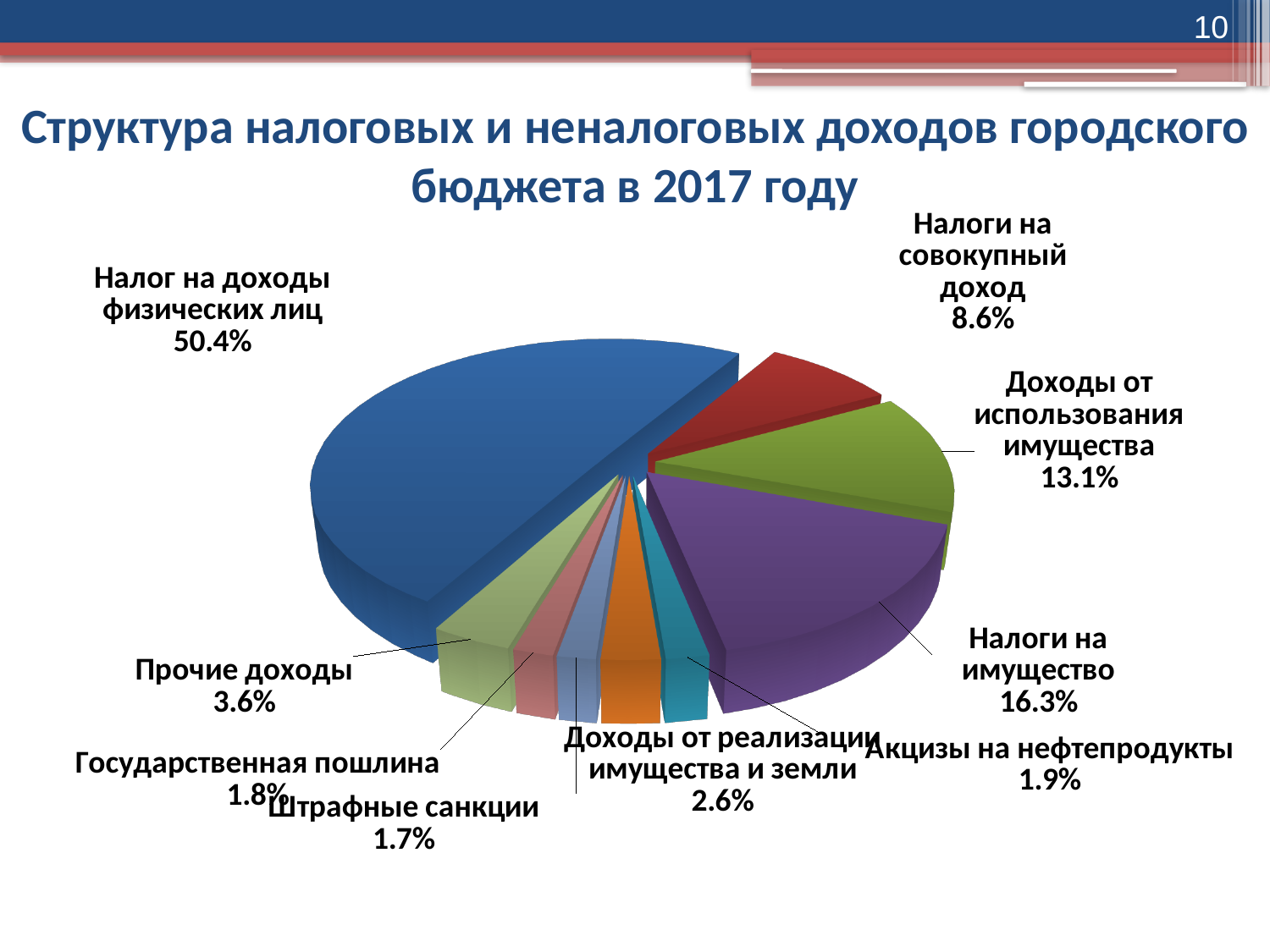

10
# Структура налоговых и неналоговых доходов городского бюджета в 2017 году

[unsupported chart]